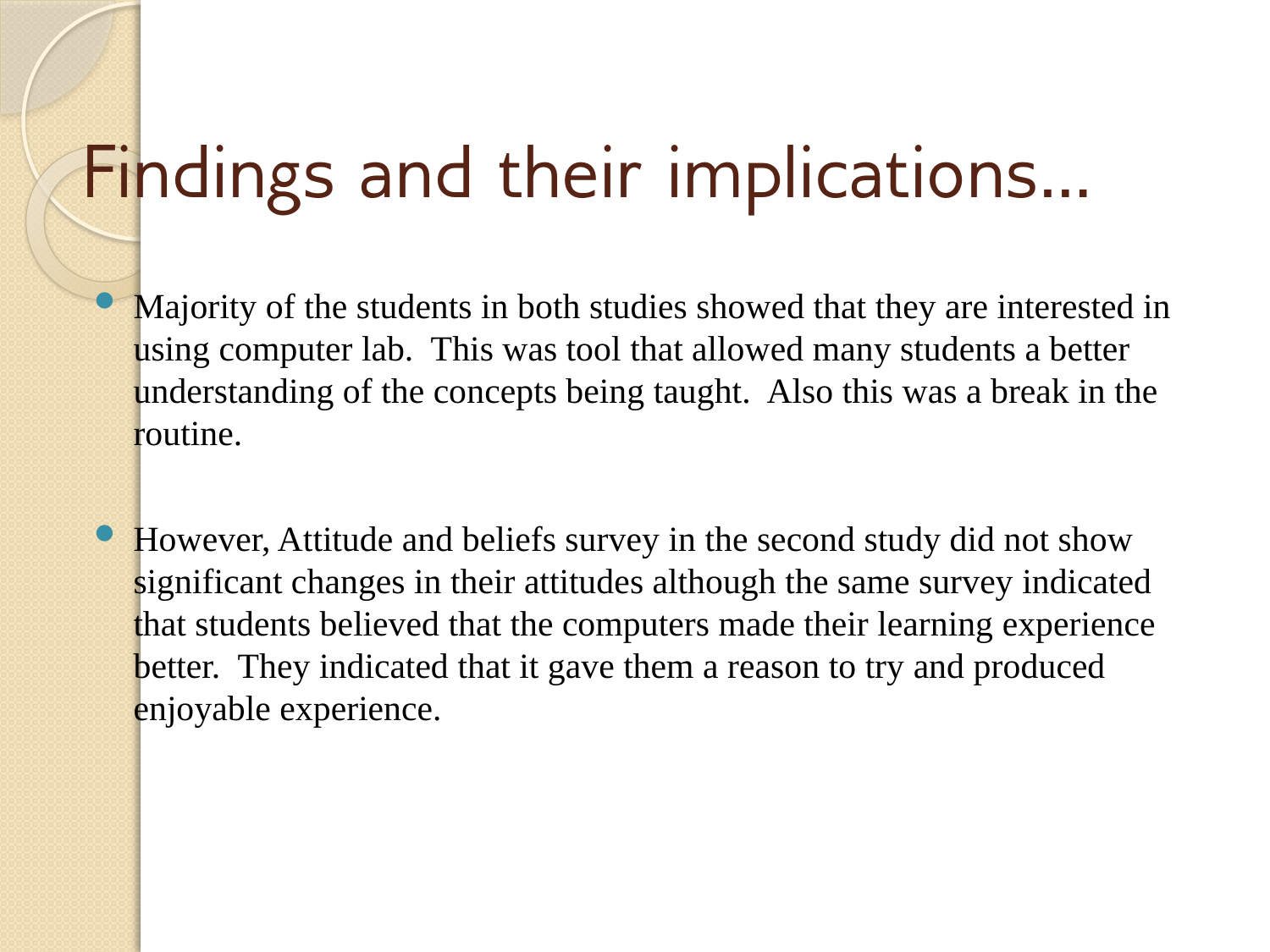

# Findings and their implications…
Majority of the students in both studies showed that they are interested in using computer lab.  This was tool that allowed many students a better understanding of the concepts being taught.  Also this was a break in the routine.

However, Attitude and beliefs survey in the second study did not show significant changes in their attitudes although the same survey indicated that students believed that the computers made their learning experience better.  They indicated that it gave them a reason to try and produced enjoyable experience.